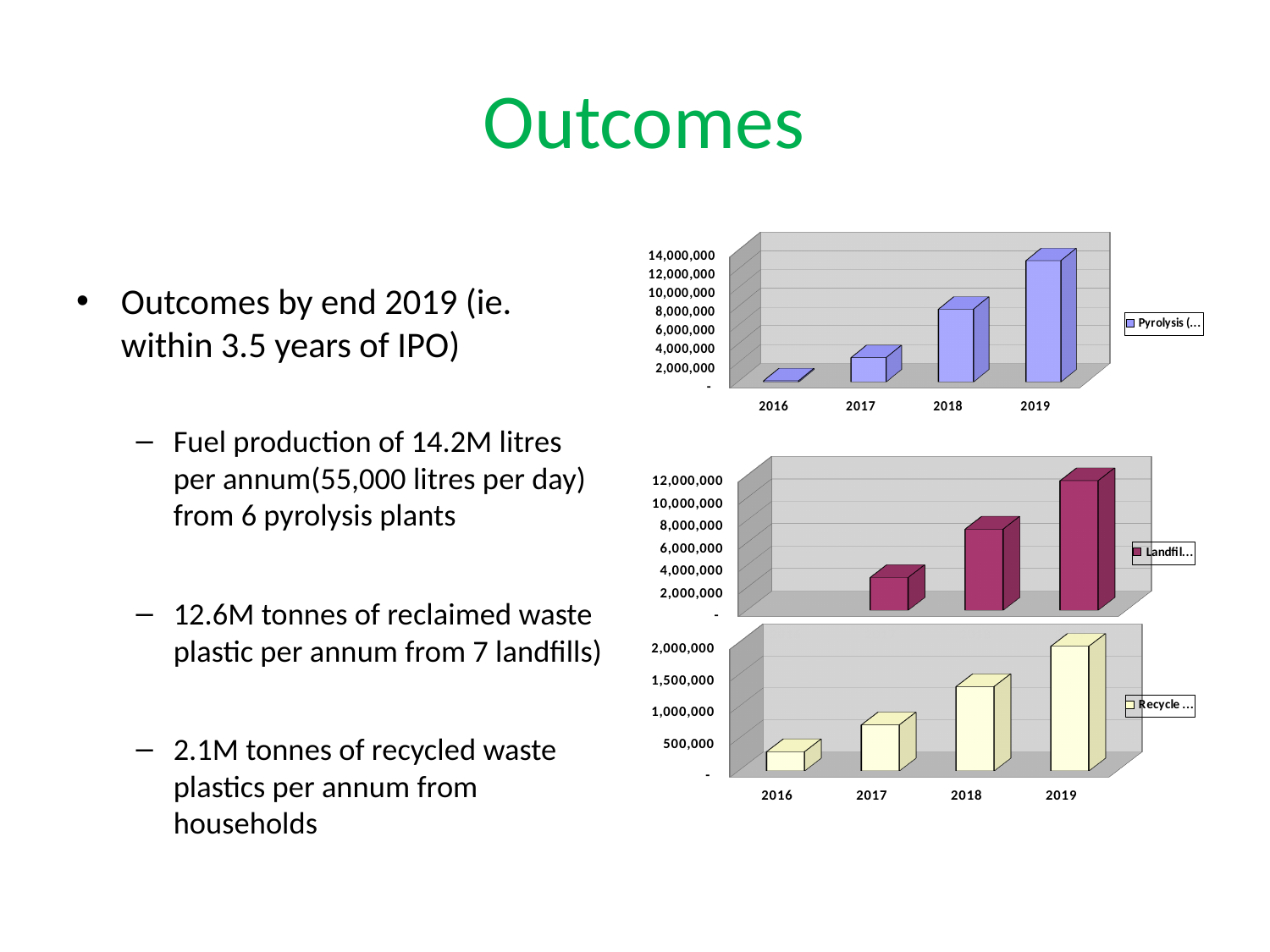

# Outcomes

Outcomes by end 2019 (ie. within 3.5 years of IPO)

Fuel production of 14.2M litres  per annum(55,000 litres per day) from 6 pyrolysis plants

12.6M tonnes of reclaimed waste plastic per annum from 7 landfills)

2.1M tonnes of recycled waste plastics per annum from households

[unsupported chart]

[unsupported chart]

[unsupported chart]